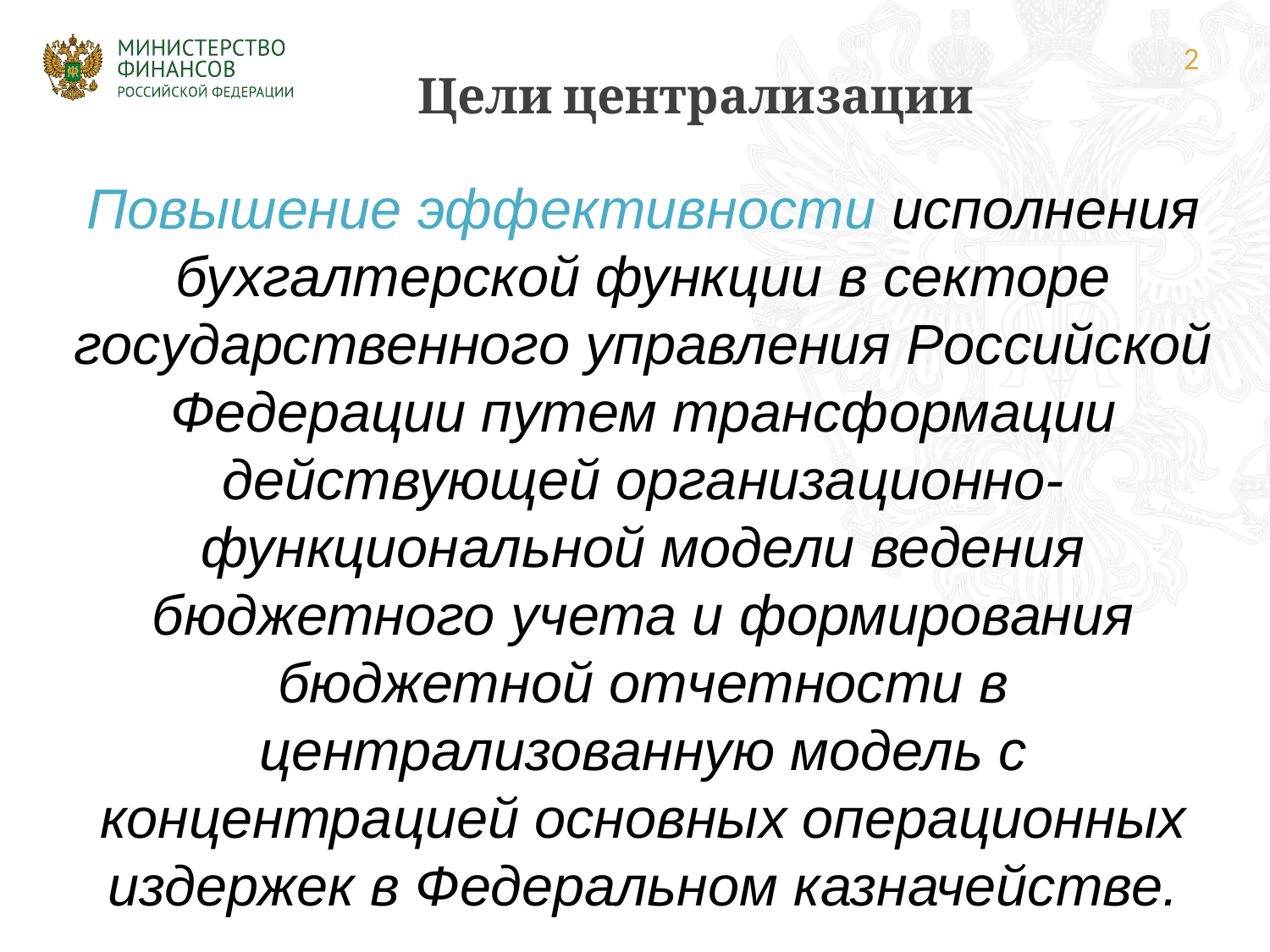

2
Цели централизации
Повышение эффективности исполнения бухгалтерской функции в секторе государственного управления Российской Федерации путем трансформации действующей организационно-функциональной модели ведения бюджетного учета и формирования бюджетной отчетности в централизованную модель с концентрацией основных операционных издержек в Федеральном казначействе.